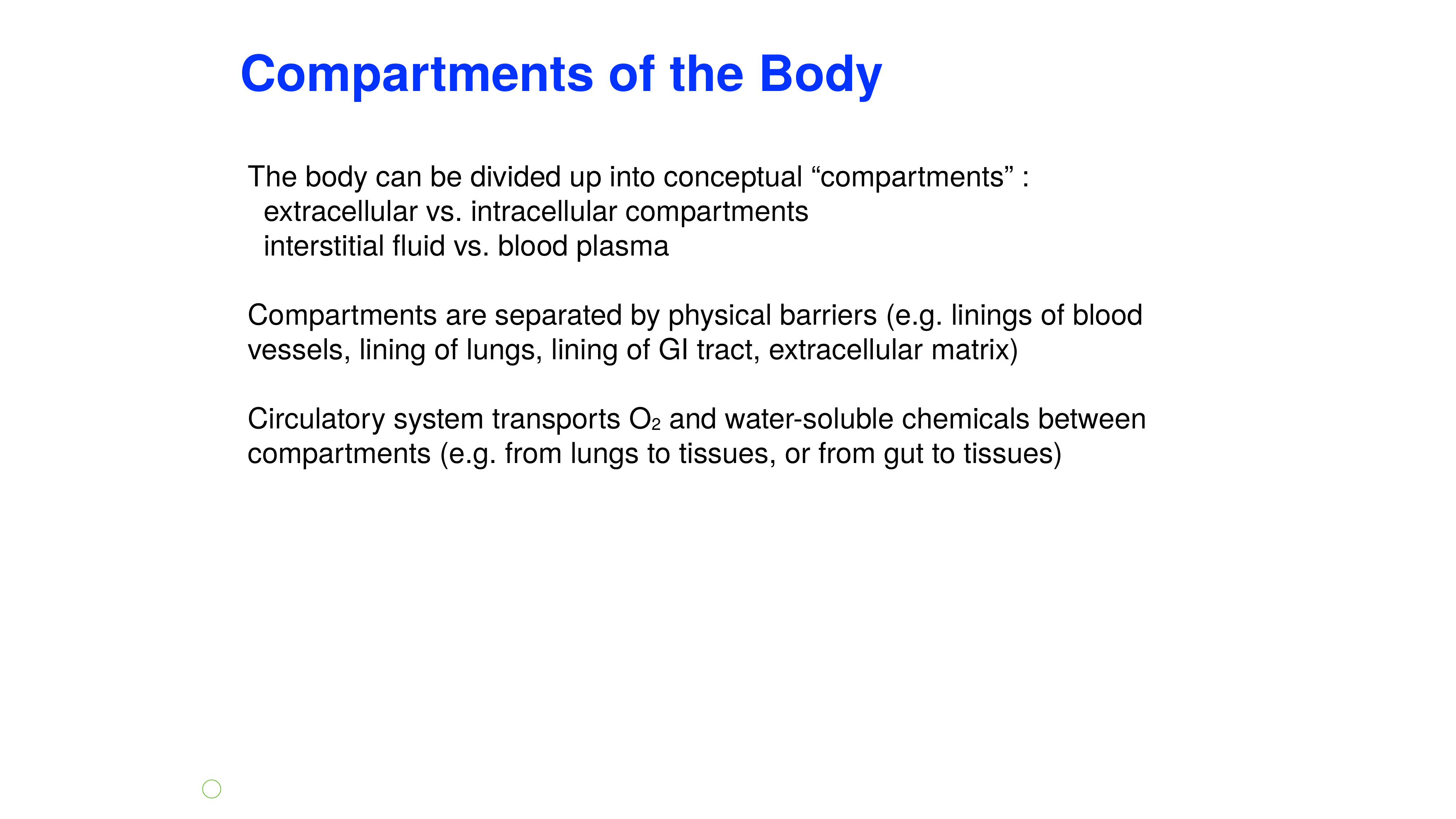

Compartments of the Body
The body can be divided up into conceptual “compartments” :
extracellular vs. intracellular compartments
interstitial fluid vs. blood plasma

Compartments are separated by physical barriers (e.g. linings of blood vessels, lining of lungs, lining of GI tract, extracellular matrix)

Circulatory system transports O2 and water-soluble chemicals between compartments (e.g. from lungs to tissues, or from gut to tissues)

Other compounds may take different routes (e.g. fats travel from gut to tissues and fat depots through lymphatic vessels).

Different compartments have different permeabilities, so a compound or drug may be distributed unevenly through the body.